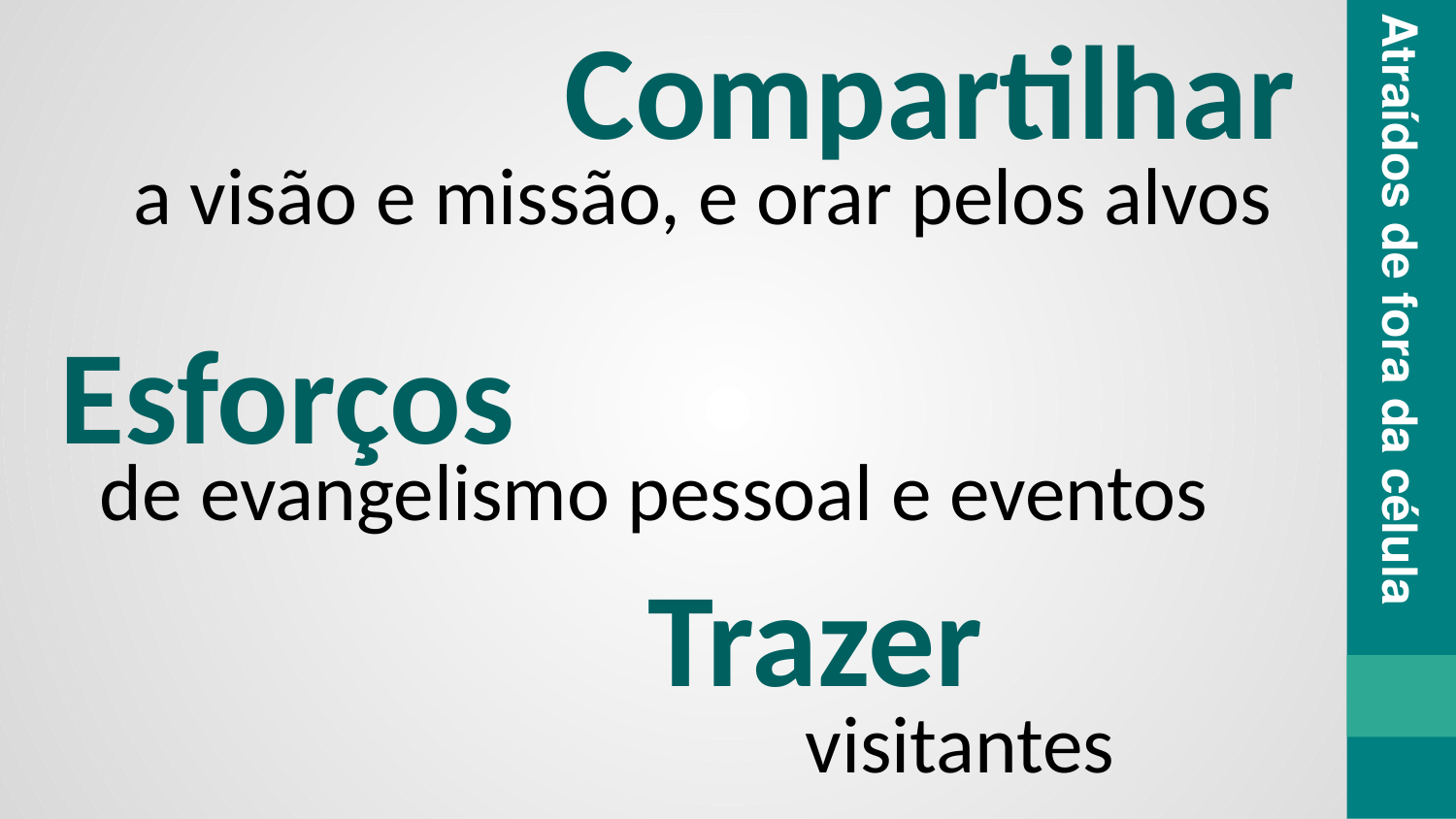

Compartilhar
a visão e missão, e orar pelos alvos
Atraídos de fora da célula
Esforços
de evangelismo pessoal e eventos
Trazer
visitantes